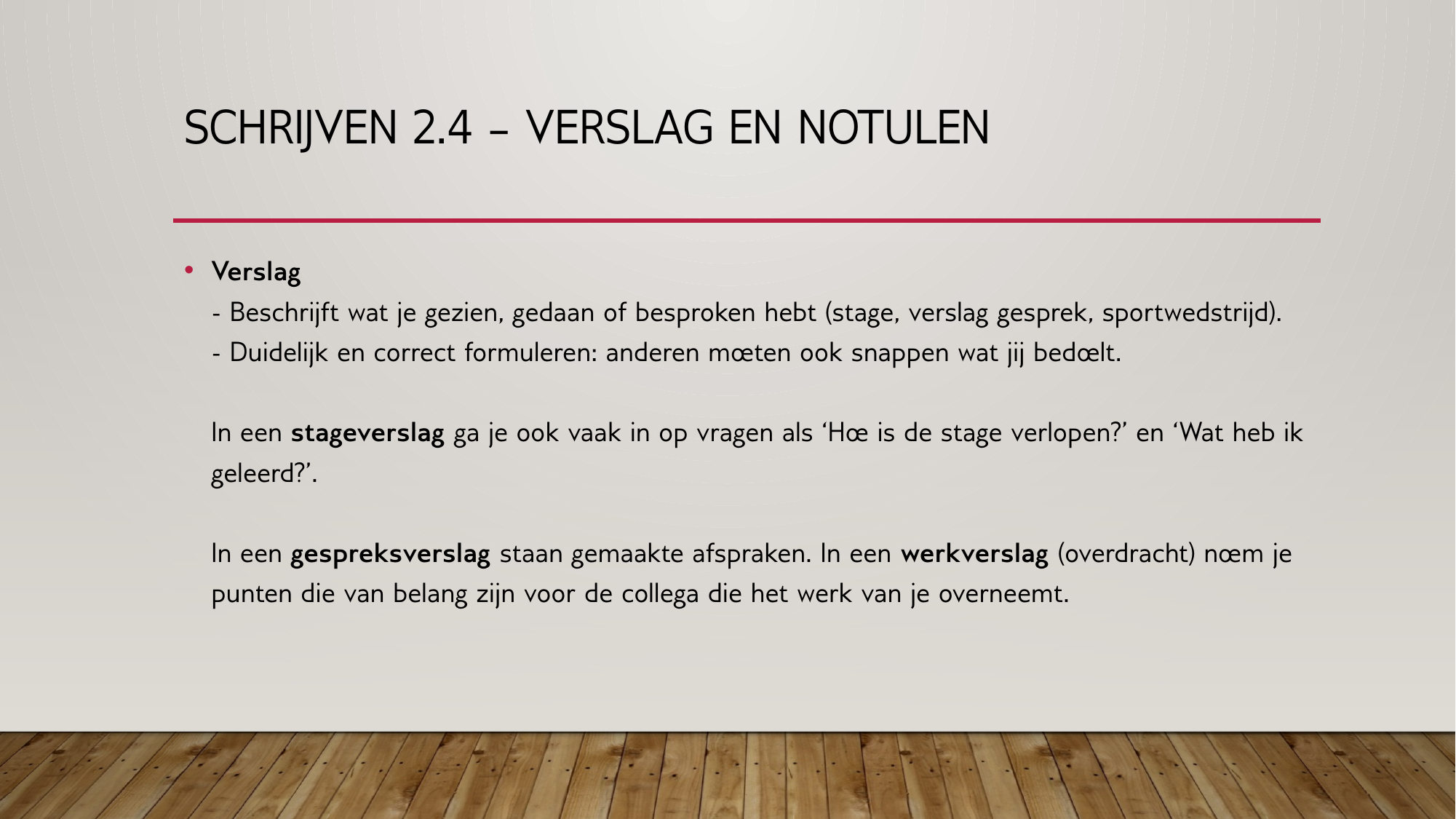

# Schrijven 2.4 – verslag en notulen
Verslag
- Beschrijft wat je gezien, gedaan of besproken hebt (stage, verslag gesprek, sportwedstrijd).
- Duidelijk en correct formuleren: anderen moeten ook snappen wat jij bedoelt.
In een stageverslag ga je ook vaak in op vragen als ‘Hoe is de stage verlopen?’ en ‘Wat heb ik geleerd?’.
In een gespreksverslag staan gemaakte afspraken. In een werkverslag (overdracht) noem je punten die van belang zijn voor de collega die het werk van je overneemt.